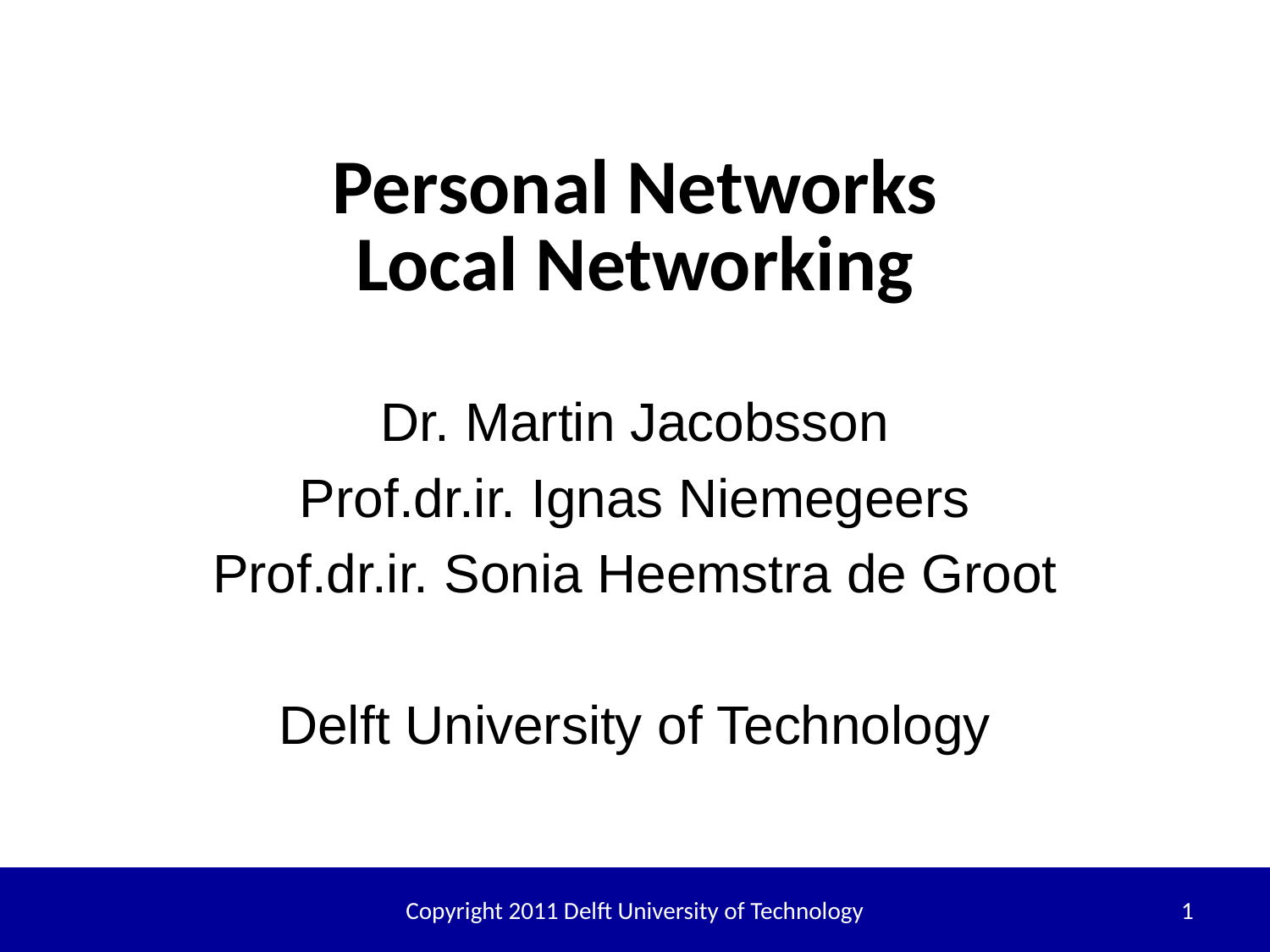

# Personal Networks Local Networking
Dr. Martin Jacobsson
Prof.dr.ir. Ignas Niemegeers
Prof.dr.ir. Sonia Heemstra de Groot

Delft University of Technology
Copyright 2011 Delft University of Technology
1